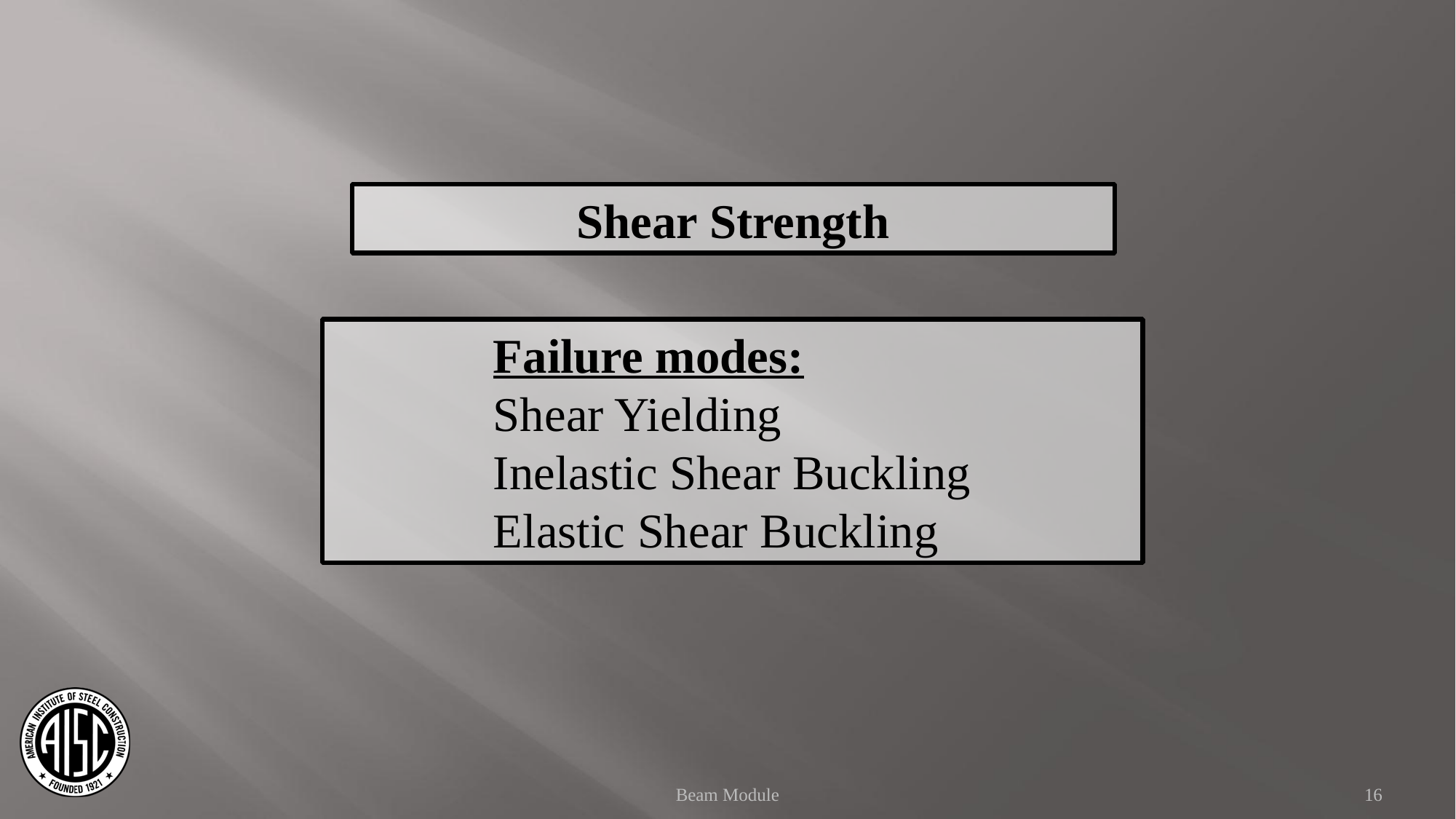

Shear Strength
Failure modes:
Shear Yielding
Inelastic Shear Buckling
Elastic Shear Buckling
Beam Module
16